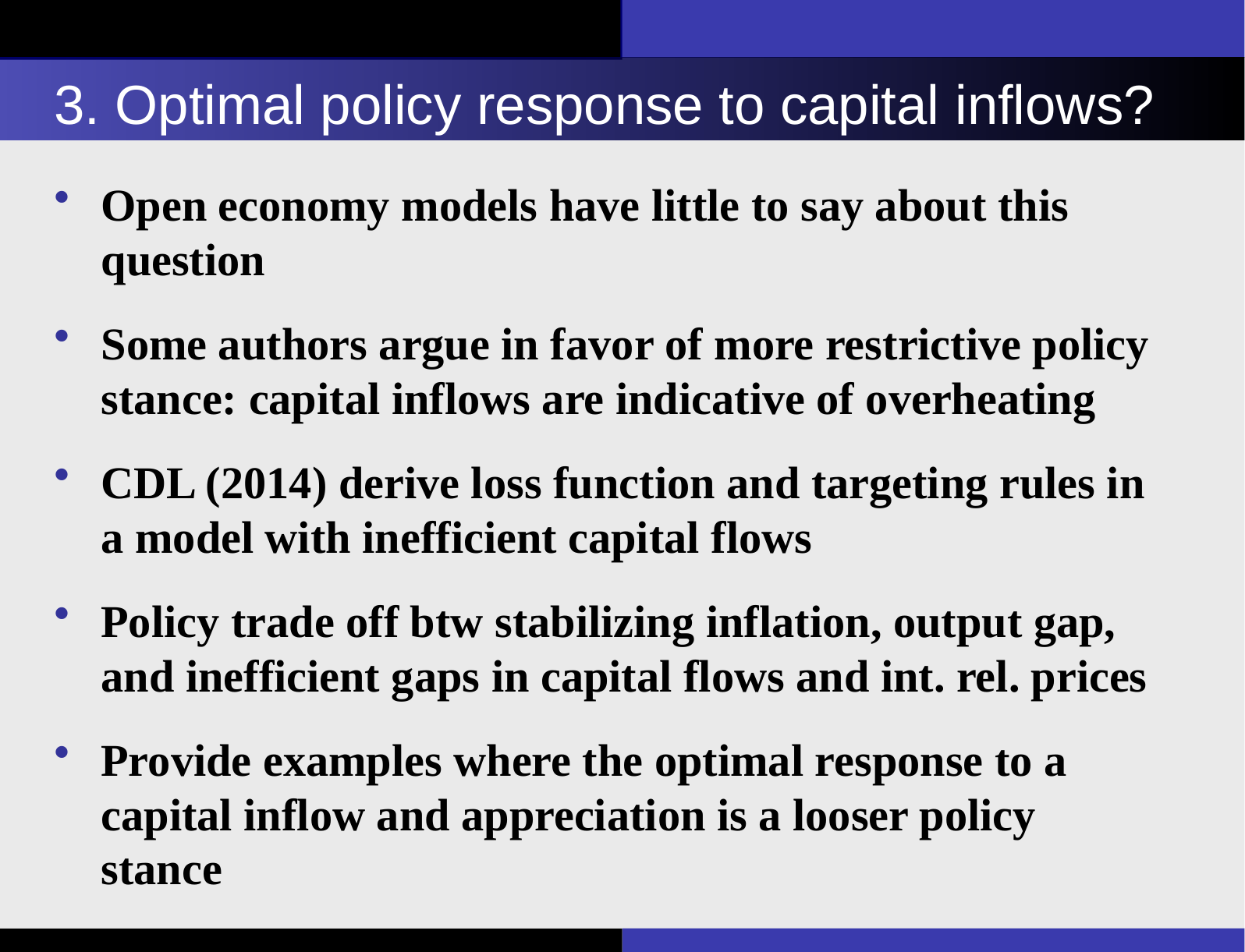

# 3. Optimal policy response to capital inflows?
Open economy models have little to say about this question

Some authors argue in favor of more restrictive policy stance: capital inflows are indicative of overheating

CDL (2014) derive loss function and targeting rules in a model with inefficient capital flows

Policy trade off btw stabilizing inflation, output gap, and inefficient gaps in capital flows and int. rel. prices

Provide examples where the optimal response to a capital inflow and appreciation is a looser policy stance